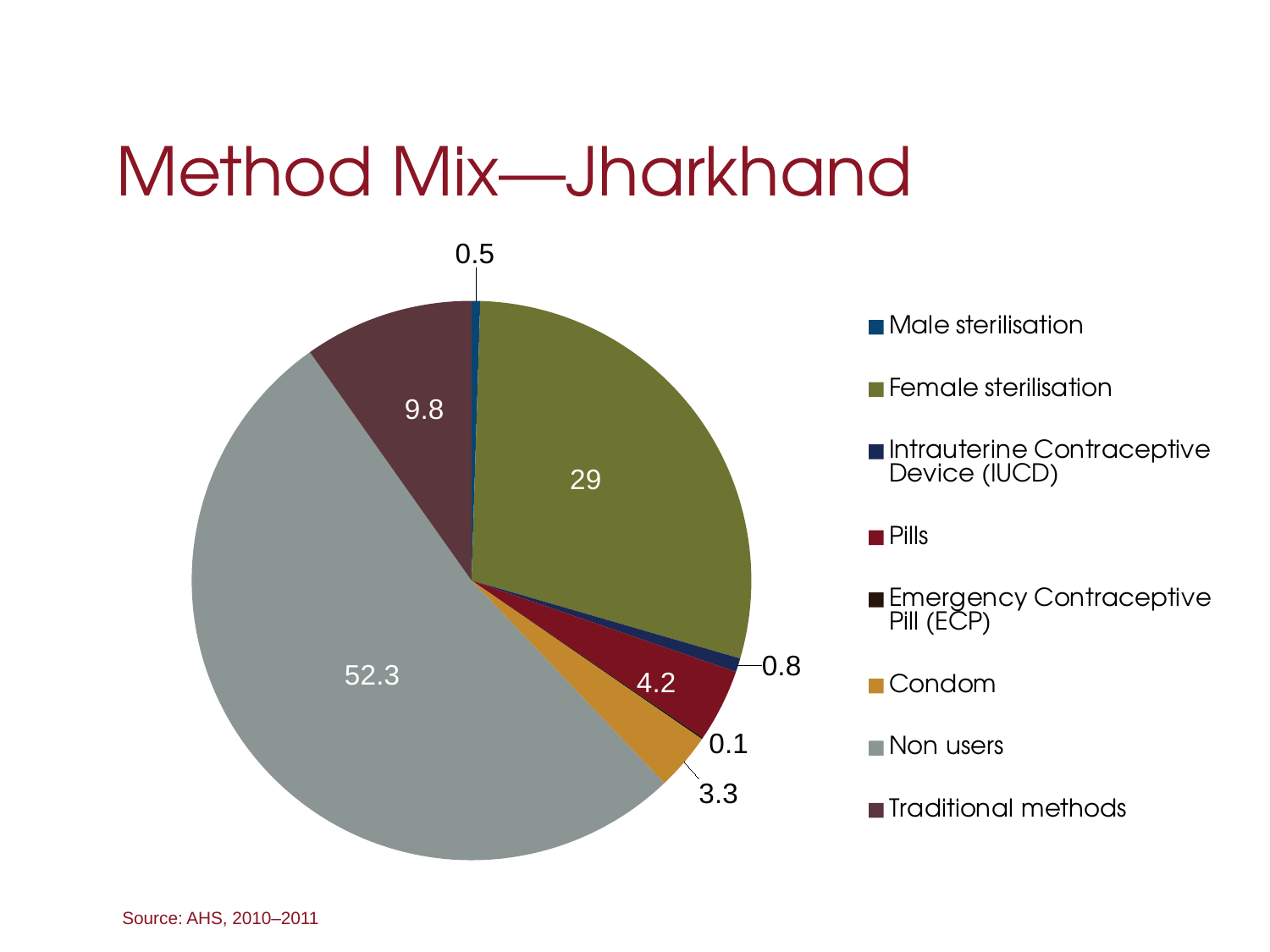

# Method Mix—Jharkhand

### Chart

| Category |  |
|---|---|
| Male sterilisation | 0.5 |
| Female sterilisation | 29.0 |
| Intrauterine Contraceptive Device (IUCD) | 0.8 |
| Pills | 4.2 |
| Emergency Contraceptive Pill (ECP) | 0.1 |
| Condom | 3.3 |
| Non users | 52.3 |
| Traditional methods | 9.8 |
Source: AHS, 2010–2011